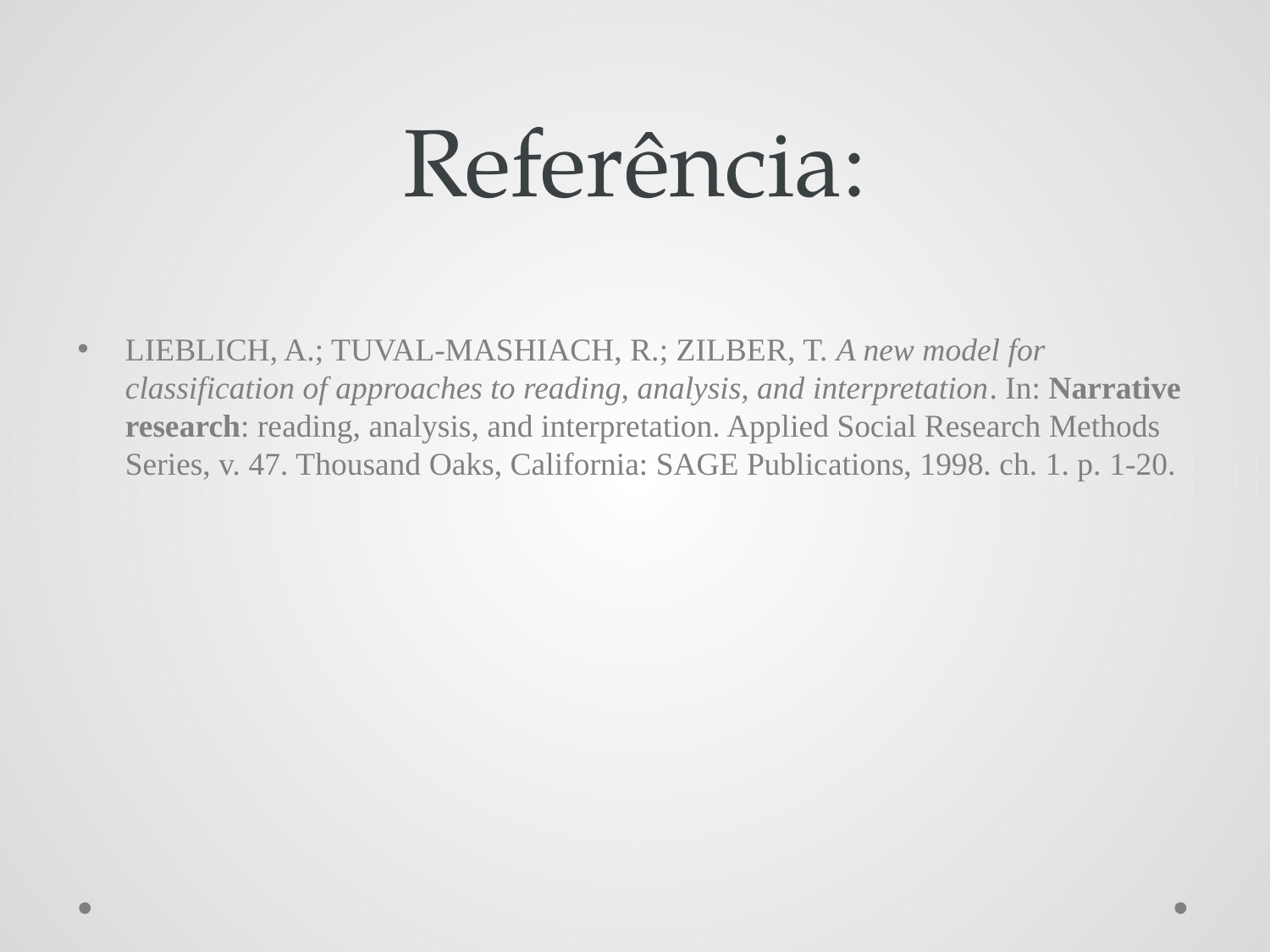

# Referência:
LIEBLICH, A.; TUVAL-MASHIACH, R.; ZILBER, T. A new model for classification of approaches to reading, analysis, and interpretation. In: Narrative research: reading, analysis, and interpretation. Applied Social Research Methods Series, v. 47. Thousand Oaks, California: SAGE Publications, 1998. ch. 1. p. 1-20.